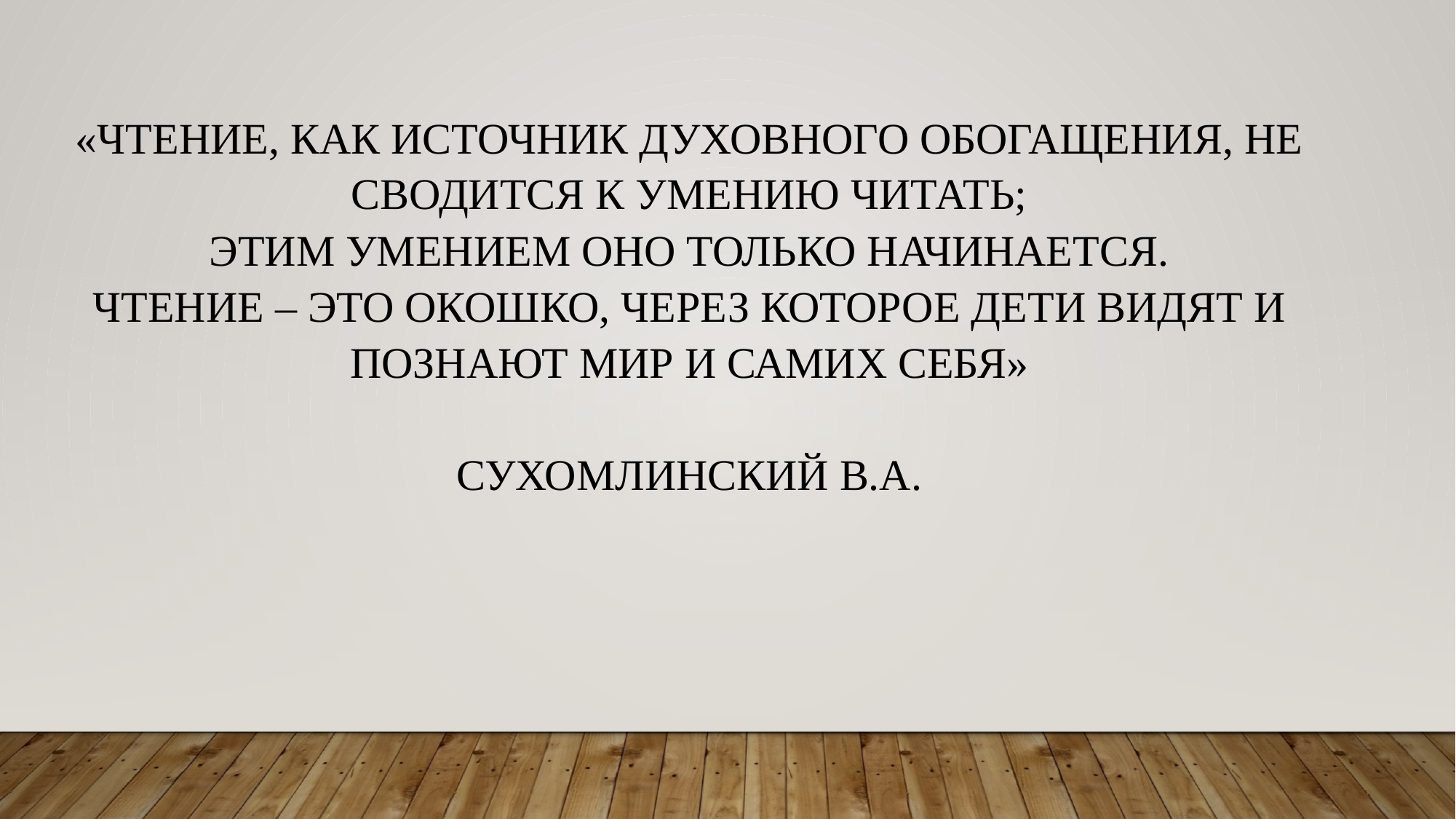

«Чтение, как источник духовного обогащения, не сводится к умению читать;
этим умением оно только начинается.
Чтение – это окошко, через которое дети видят и познают мир и самих себя»
Сухомлинский В.А.